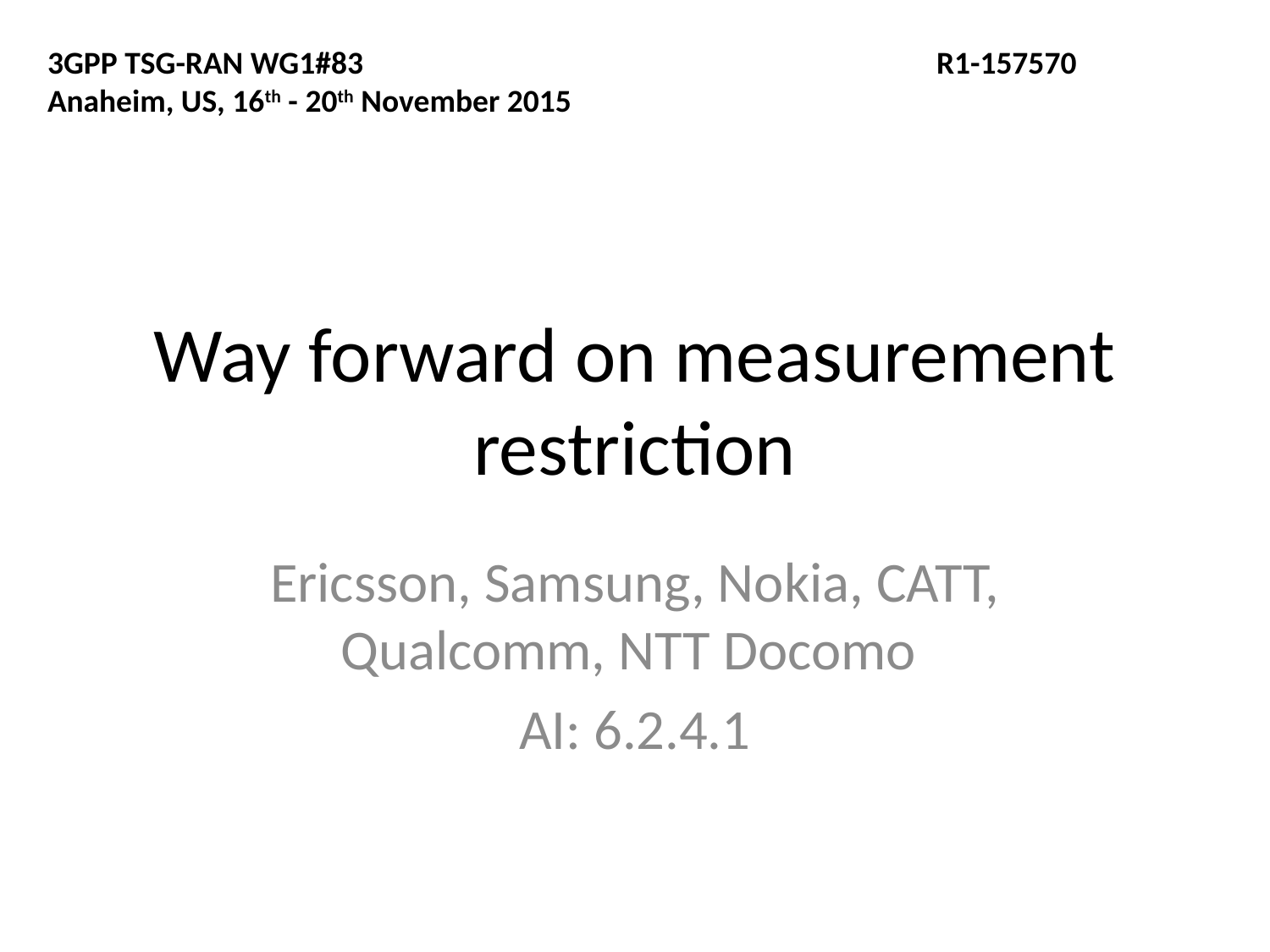

3GPP TSG-RAN WG1#83					R1-157570
Anaheim, US, 16th - 20th November 2015
# Way forward on measurement restriction
Ericsson, Samsung, Nokia, CATT, Qualcomm, NTT Docomo
AI: 6.2.4.1